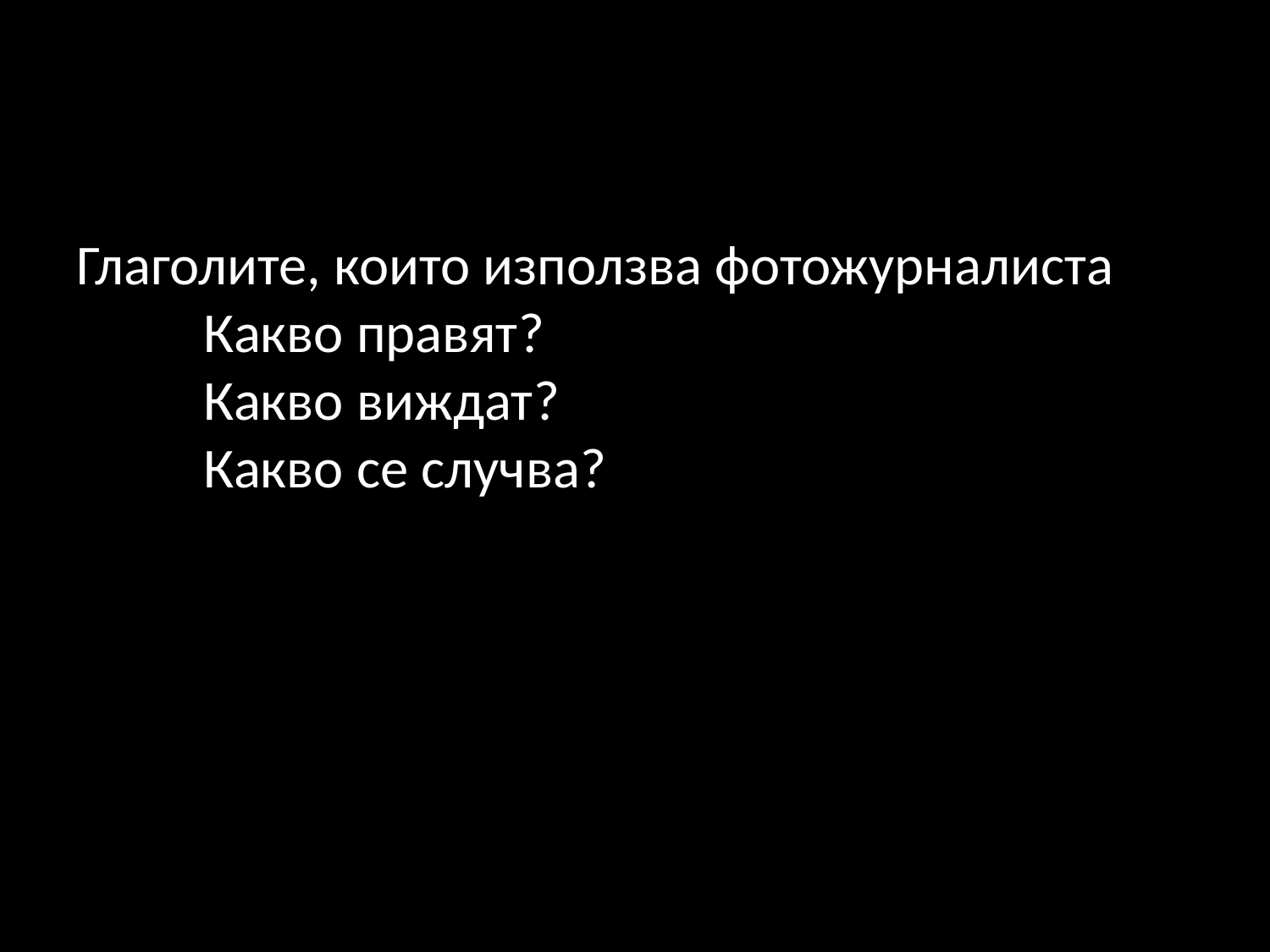

#
Глаголите, които използва фотожурналиста
	Какво правят?
	Какво виждат?
	Какво се случва?